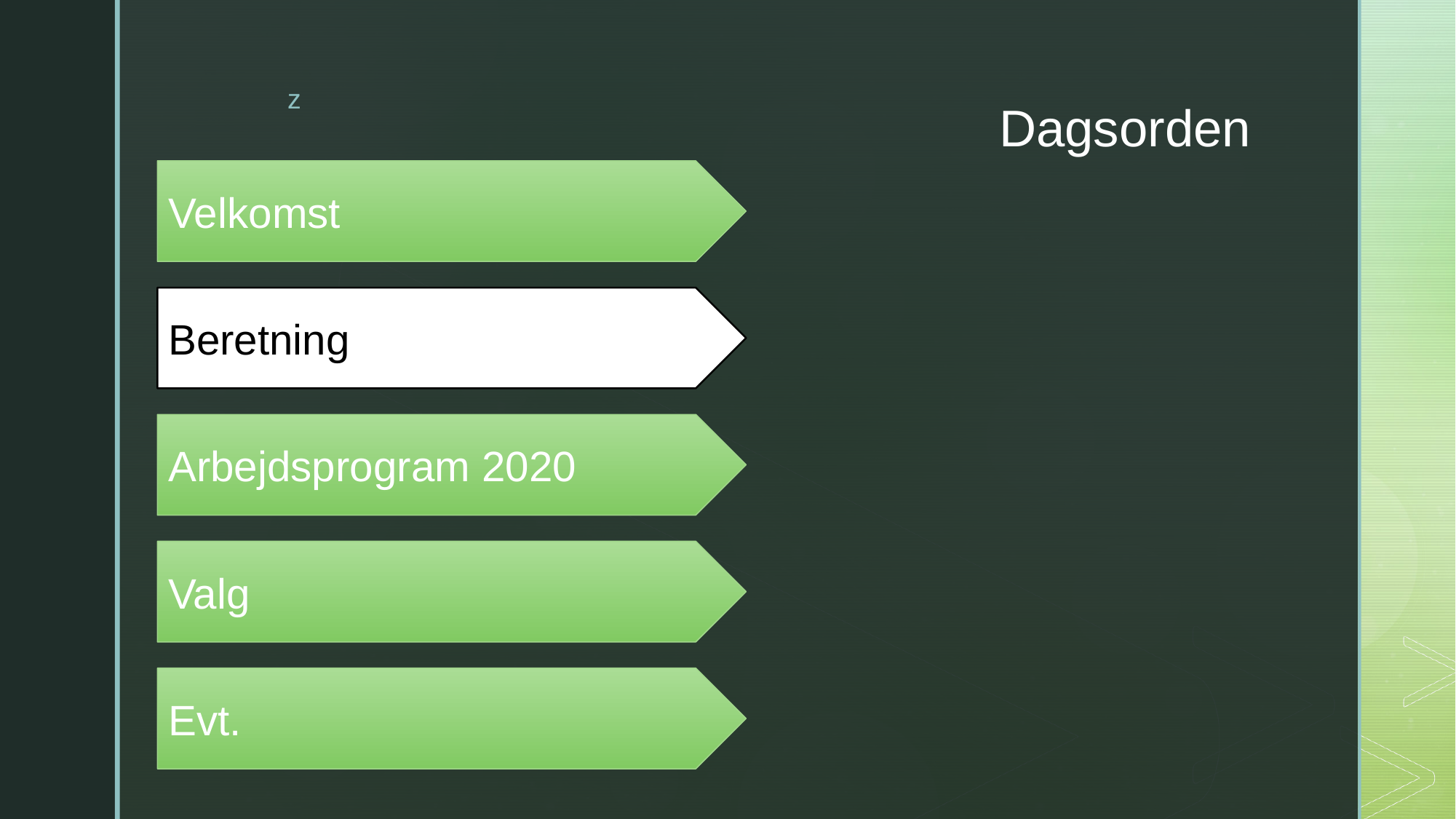

# Dagsorden
Velkomst
Beretning
Arbejdsprogram 2020
Valg
Evt.